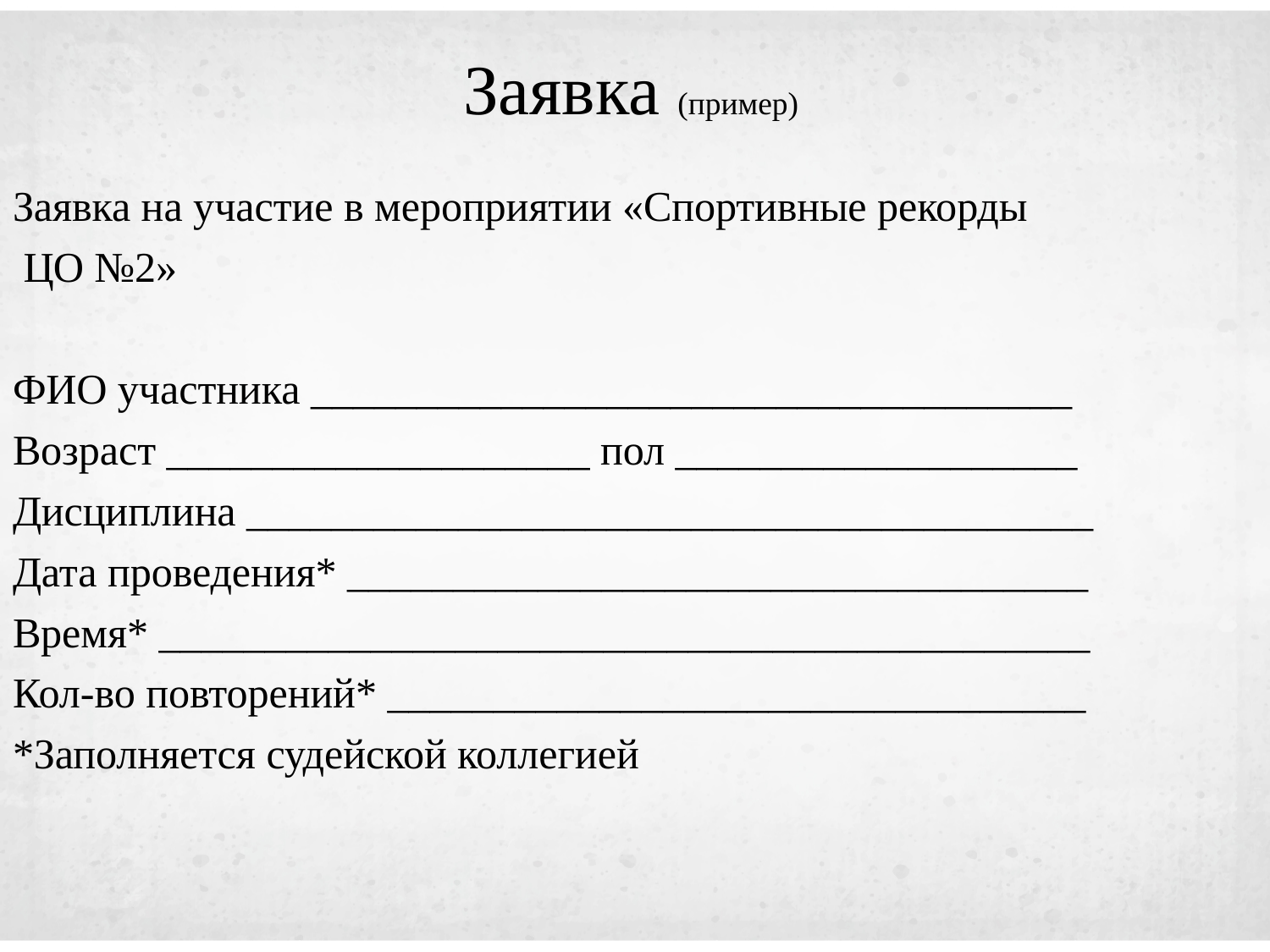

# Заявка (пример)
Заявка на участие в мероприятии «Спортивные рекорды
 ЦО №2»

ФИО участника ____________________________________
Возраст ____________________ пол ___________________
Дисциплина ________________________________________
Дата проведения* ___________________________________
Время* ____________________________________________
Кол-во повторений* _________________________________
*Заполняется судейской коллегией